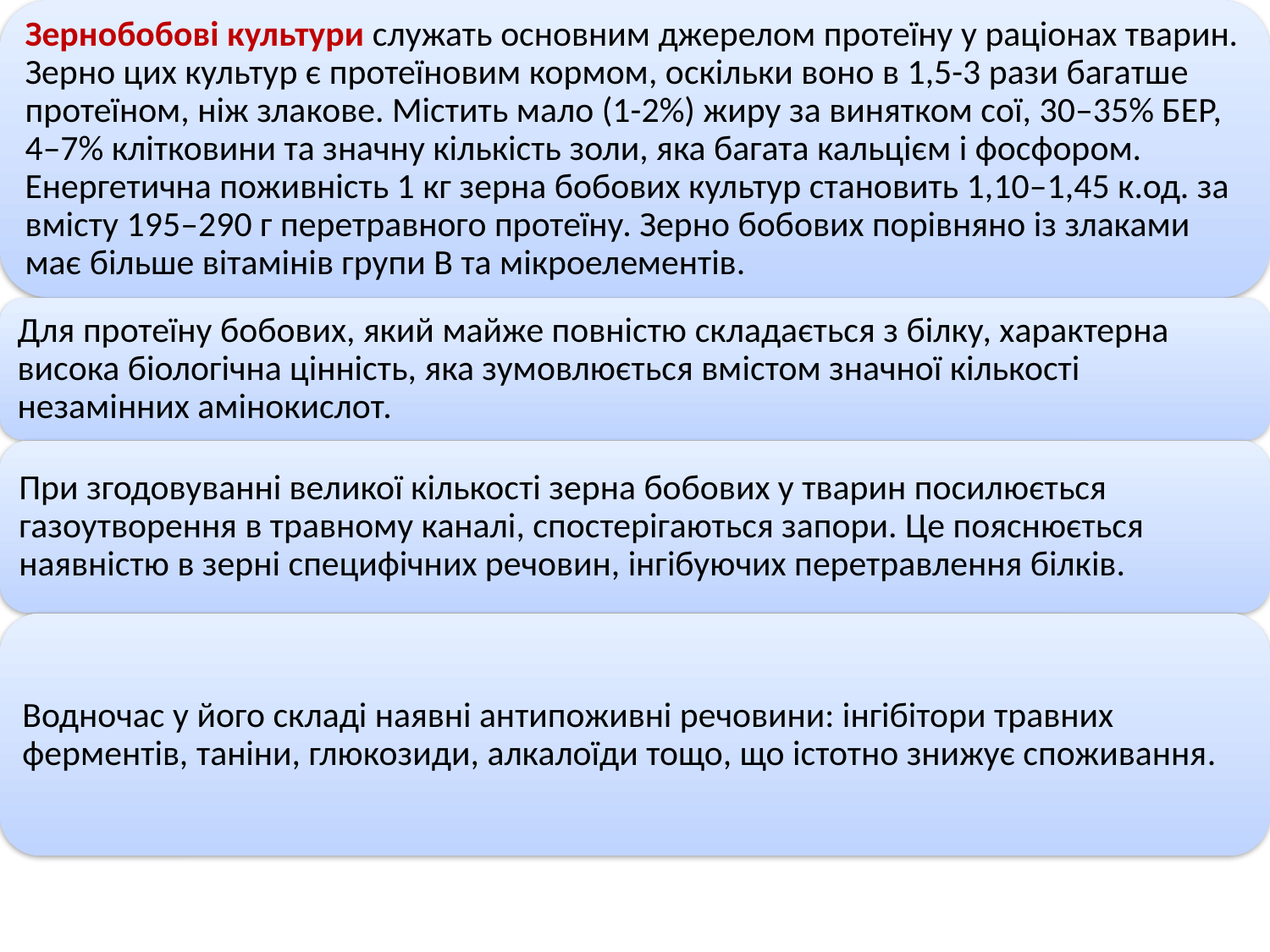

Зернобобові культури служать основним джерелом протеїну у раціонах тварин. Зерно цих культур є протеїновим кормом, оскільки воно в 1,5-3 рази багатше протеїном, ніж злакове. Містить мало (1-2%) жиру за винятком сої, 30–35% БЕР, 4–7% клітковини та значну кількість золи, яка багата кальцієм і фосфором. Енергетична поживність 1 кг зерна бобових культур становить 1,10–1,45 к.од. за вмісту 195–290 г перетравного протеїну. Зерно бобових порівняно із злаками має більше вітамінів групи В та мікроелементів.
Для протеїну бобових, який майже повністю складається з білку, характерна висока біологічна цінність, яка зумовлюється вмістом значної кількості незамінних амінокислот.
При згодовуванні великої кількості зерна бобових у тварин посилюється газоутворення в травному каналі, спостерігаються запори. Це пояснюється наявністю в зерні специфічних речовин, інгібуючих перетравлення білків.
Водночас у його складі наявні антипоживні речовини: інгібітори травних ферментів, таніни, глюкозиди, алкалоїди тощо, що істотно знижує споживання.